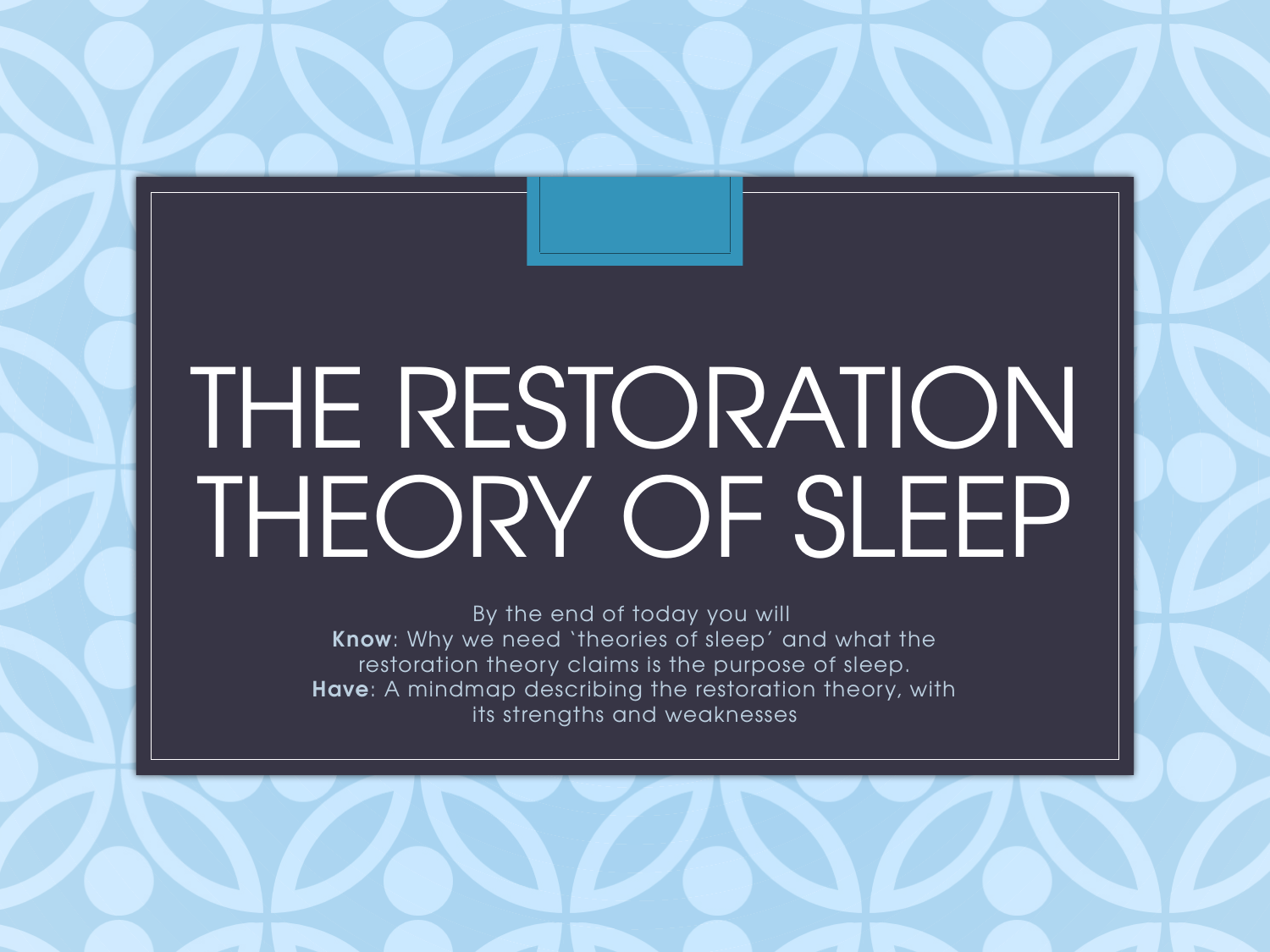

# The Restoration theory of sleep
By the end of today you will
Know: Why we need ‘theories of sleep’ and what the restoration theory claims is the purpose of sleep.
Have: A mindmap describing the restoration theory, with its strengths and weaknesses